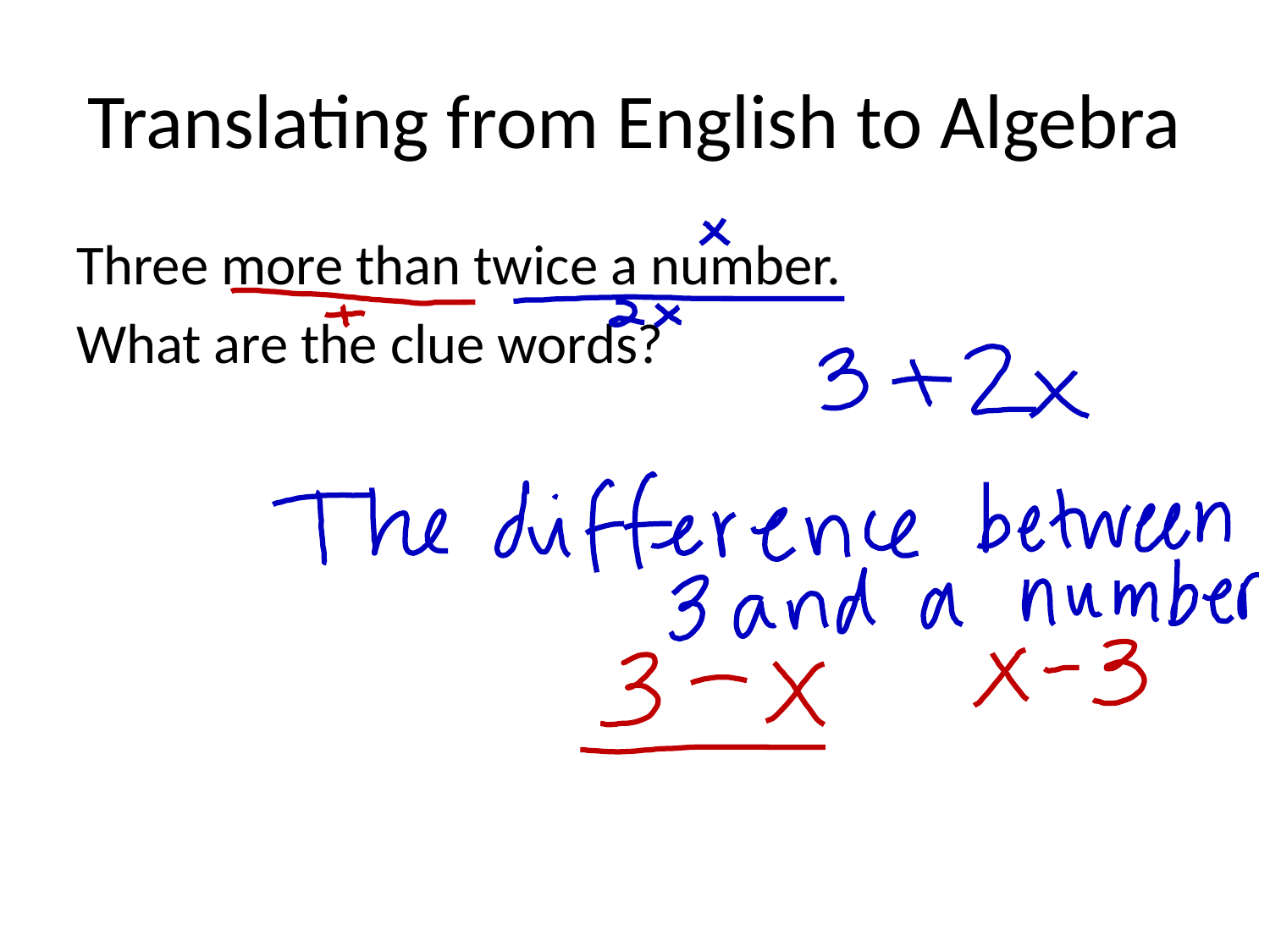

# Translating from English to Algebra

Three more than twice a number.
What are the clue words?